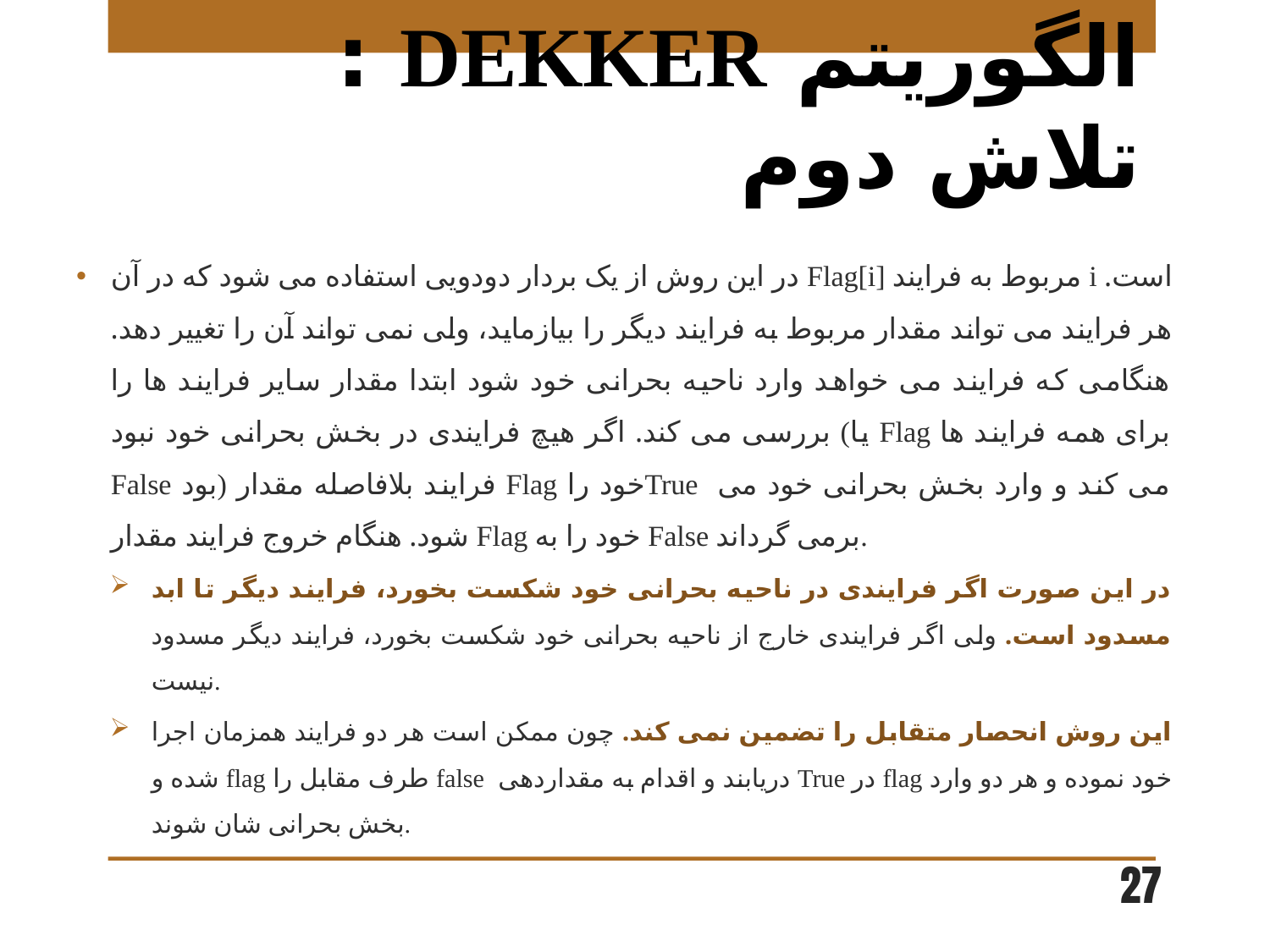

# الگوریتم DEKKER : تلاش دوم
در این روش از یک بردار دودویی استفاده می شود که در آن Flag[i] مربوط به فرایند i است. هر فرایند می تواند مقدار مربوط به فرایند دیگر را بیازماید، ولی نمی تواند آن را تغییر دهد. هنگامی که فرایند می خواهد وارد ناحیه بحرانی خود شود ابتدا مقدار سایر فرایند ها را بررسی می کند. اگر هیچ فرایندی در بخش بحرانی خود نبود (یا Flag برای همه فرایند ها False بود) فرایند بلافاصله مقدار Flag خود راTrue  می کند و وارد بخش بحرانی خود می شود. هنگام خروج فرایند مقدار Flag خود را به False برمی گرداند.
در این صورت اگر فرایندی در ناحیه بحرانی خود شکست بخورد، فرایند دیگر تا ابد مسدود است. ولی اگر فرایندی خارج از ناحیه بحرانی خود شکست بخورد، فرایند دیگر مسدود نیست.
این روش انحصار متقابل را تضمین نمی کند. چون ممکن است هر دو فرایند همزمان اجرا شده و flag طرف مقابل را false  دریابند و اقدام به مقداردهی True در flag خود نموده و هر دو وارد بخش بحرانی شان شوند.
27